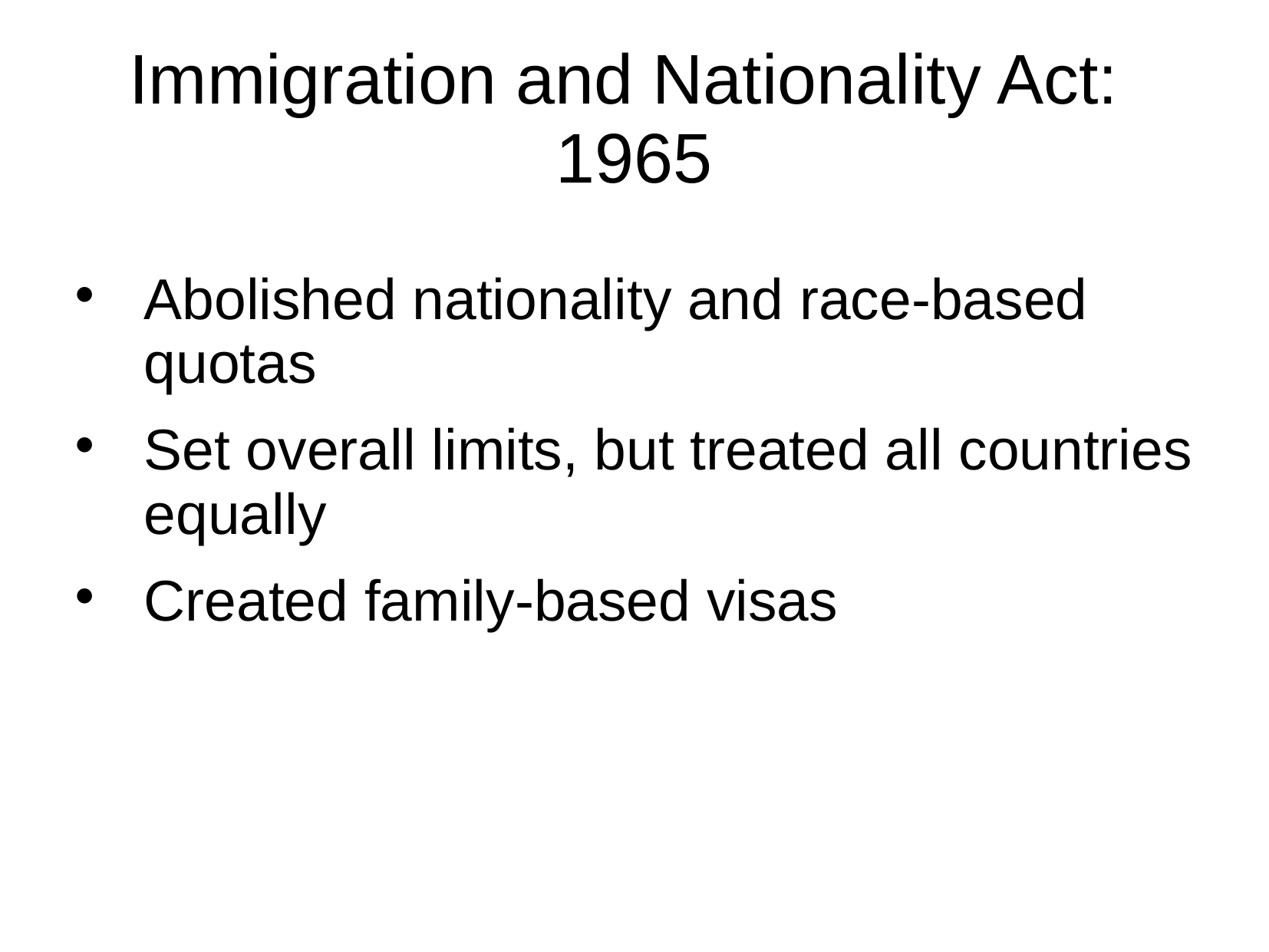

# Immigration and Nationality Act:  1965
Abolished nationality and race-based quotas
Set overall limits, but treated all countries equally
Created family-based visas